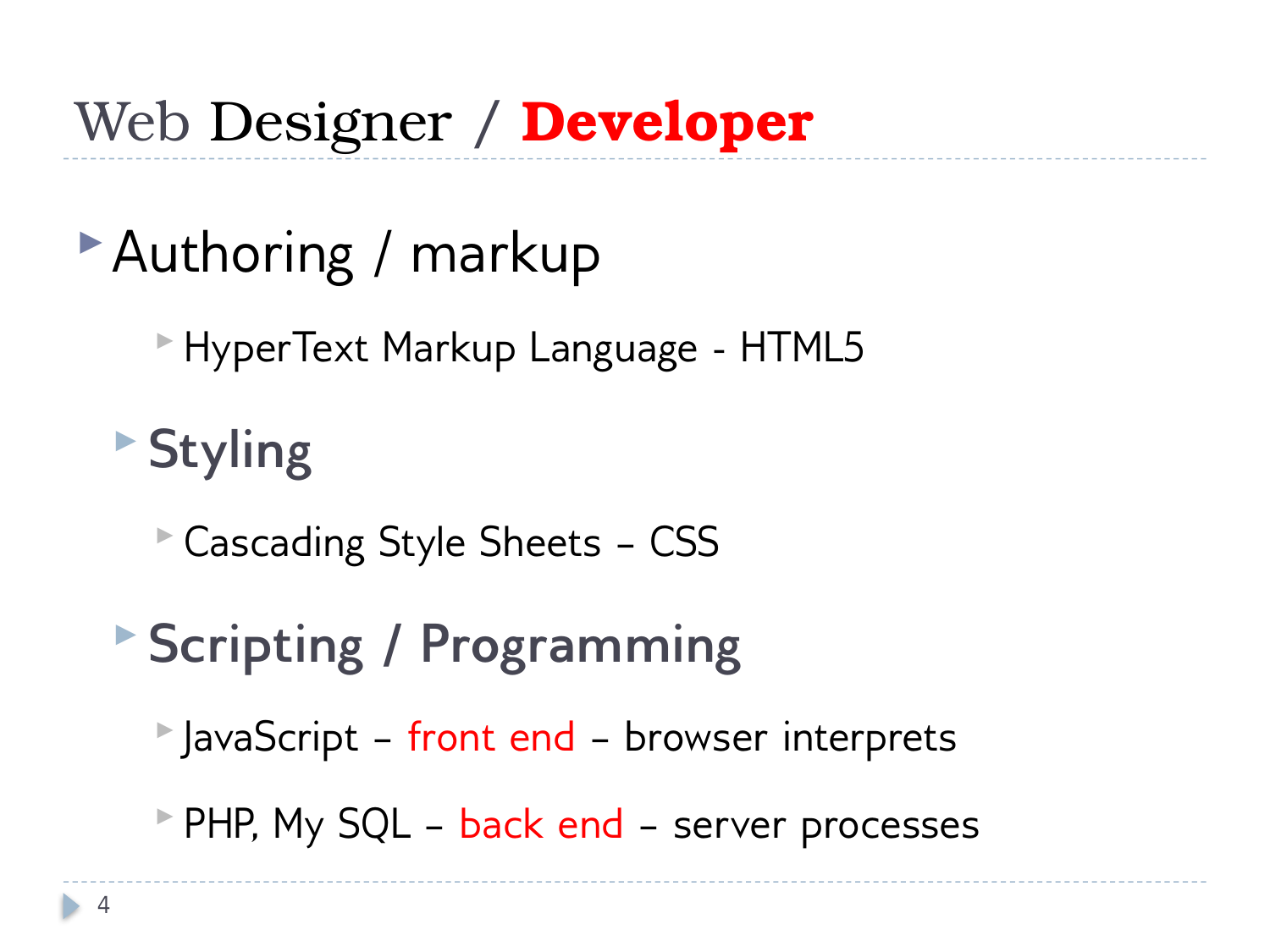

# Web Designer / Developer
Authoring / markup
HyperText Markup Language - HTML5
Styling
Cascading Style Sheets – CSS
Scripting / Programming
JavaScript – front end – browser interprets
PHP, My SQL – back end – server processes

4